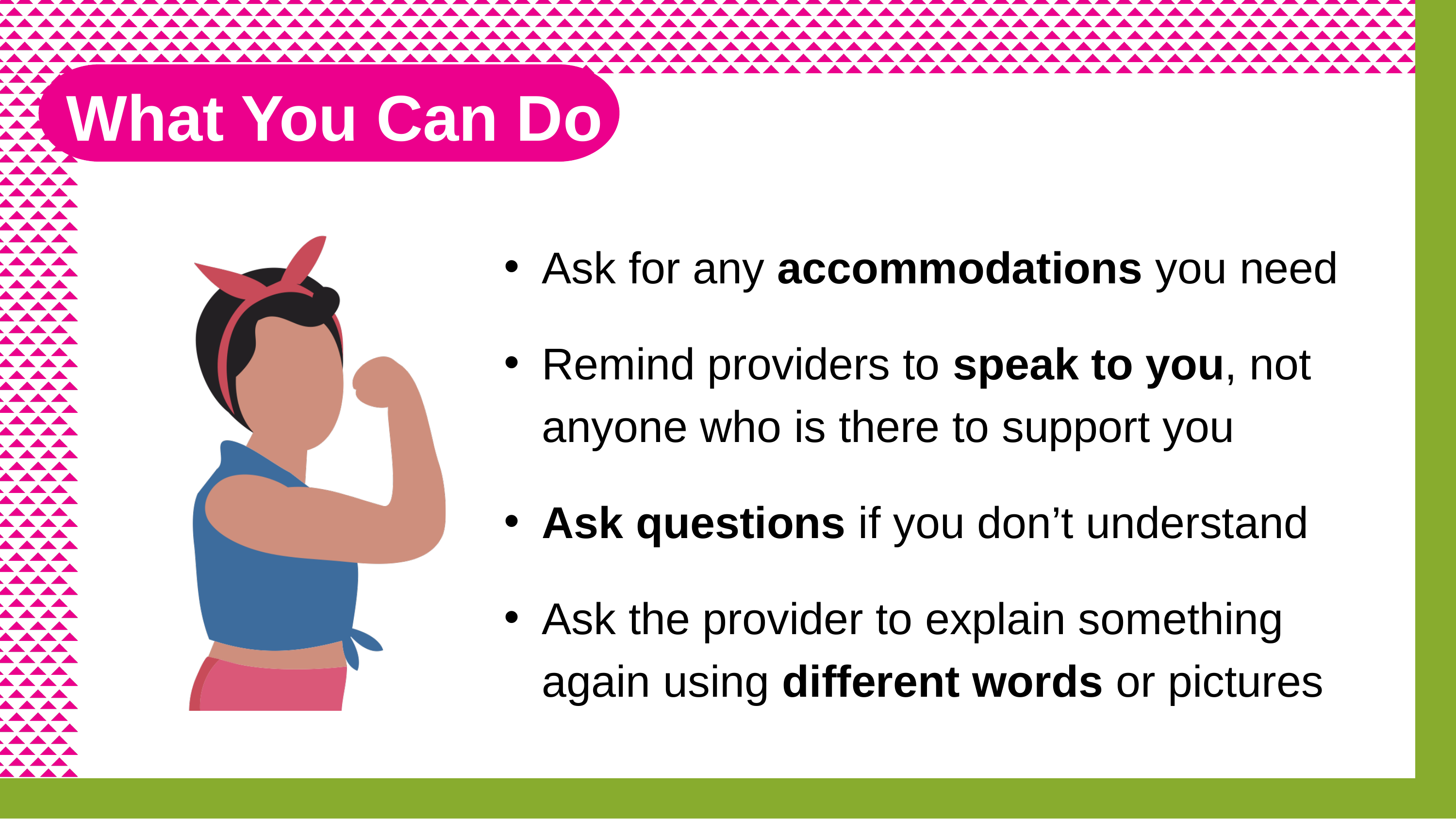

What You Can Do

Ask for any accommodations you need

Remind providers to speak to you, not anyone who is there to support you

Ask questions if you don’t understand

Ask the provider to explain something again using different words or pictures